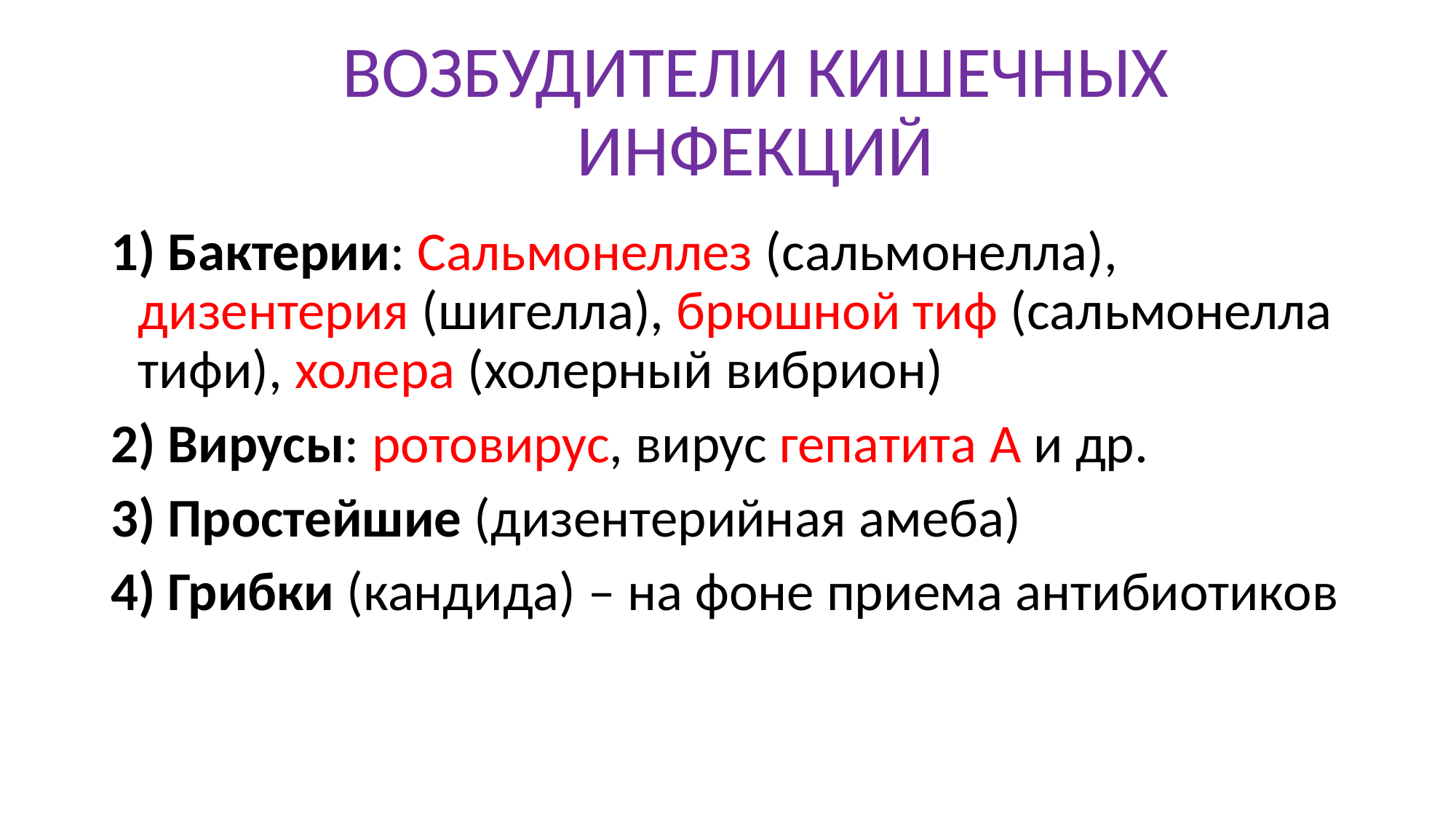

# ВОЗБУДИТЕЛИ КИШЕЧНЫХ ИНФЕКЦИЙ
 Бактерии: Сальмонеллез (сальмонелла), дизентерия (шигелла), брюшной тиф (сальмонелла тифи), холера (холерный вибрион)
 Вирусы: ротовирус, вирус гепатита А и др.
 Простейшие (дизентерийная амеба)
 Грибки (кандида) – на фоне приема антибиотиков